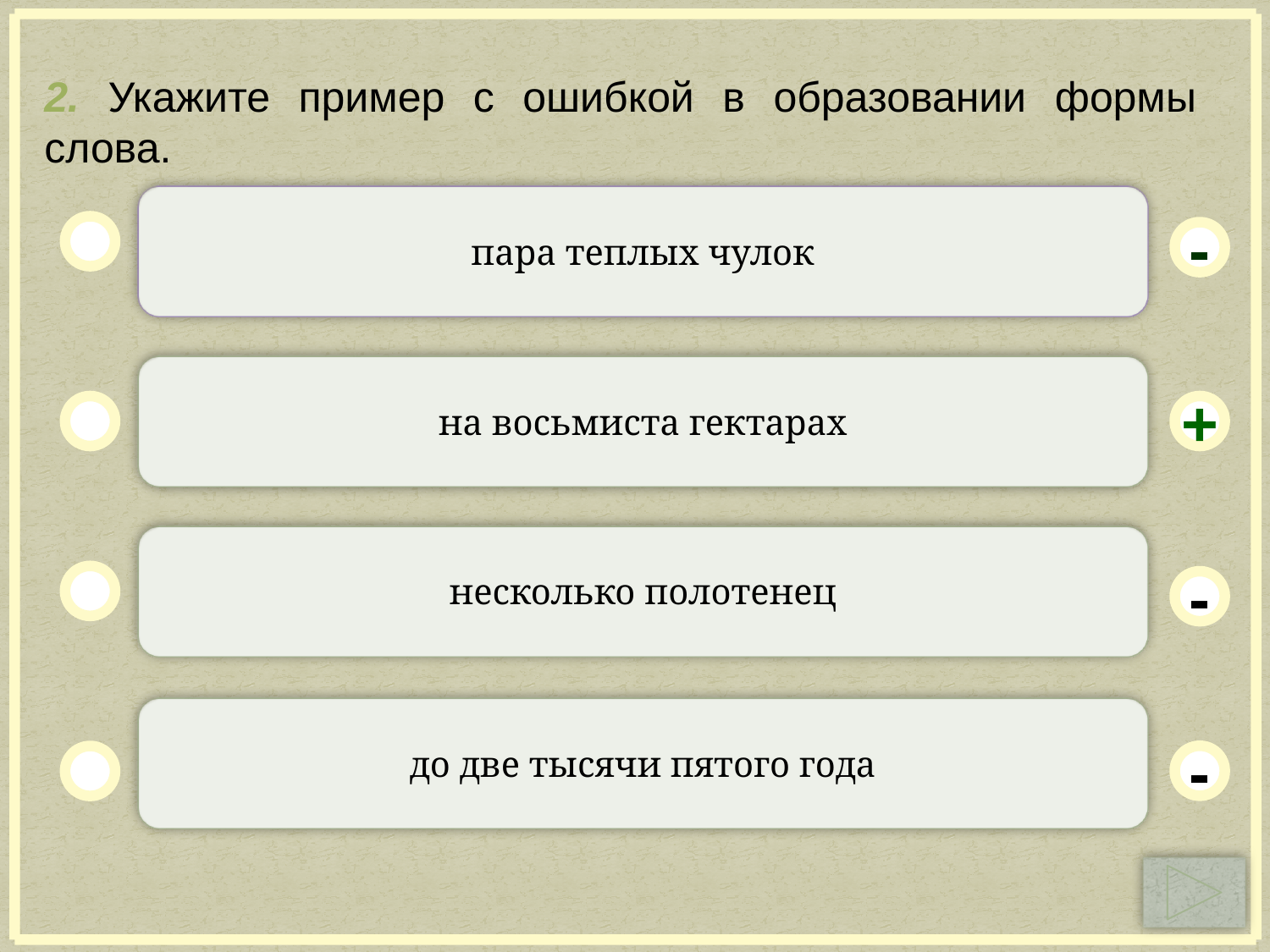

2. Укажите пример с ошибкой в образовании формы слова.

пара теплых чулок

-
на восьмиста гектарах

+
несколько полотенец

-
до две тысячи пятого года
-